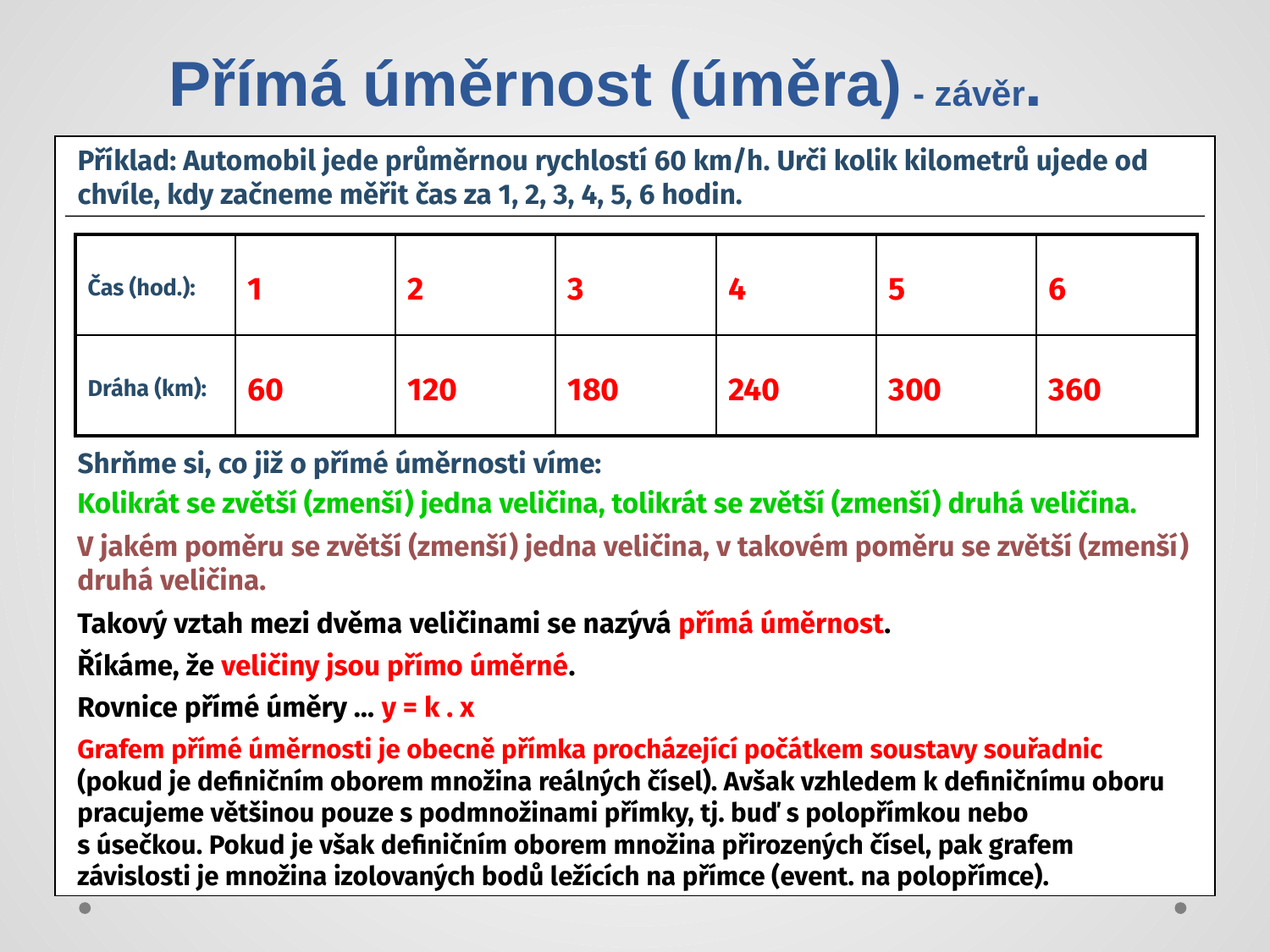

# Přímá úměrnost (úměra) - závěr.

Příklad: Automobil jede průměrnou rychlostí 60 km/h. Urči kolik kilometrů ujede od chvíle, kdy začneme měřit čas za 1, 2, 3, 4, 5, 6 hodin.

| Čas (hod.): | 1 | 2 | 3 | 4 | 5 | 6 |
| --- | --- | --- | --- | --- | --- | --- |
| Dráha (km): | 60 | 120 | 180 | 240 | 300 | 360 |
Shrňme si, co již o přímé úměrnosti víme:
Kolikrát se zvětší (zmenší) jedna veličina, tolikrát se zvětší (zmenší) druhá veličina.
V jakém poměru se zvětší (zmenší) jedna veličina, v takovém poměru se zvětší (zmenší) druhá veličina.
Takový vztah mezi dvěma veličinami se nazývá přímá úměrnost.
Říkáme, že veličiny jsou přímo úměrné.
Rovnice přímé úměry … y = k . x
Grafem přímé úměrnosti je obecně přímka procházející počátkem soustavy souřadnic (pokud je definičním oborem množina reálných čísel). Avšak vzhledem k definičnímu oboru pracujeme většinou pouze s podmnožinami přímky, tj. buď s polopřímkou nebo
s úsečkou. Pokud je však definičním oborem množina přirozených čísel, pak grafem závislosti je množina izolovaných bodů ležících na přímce (event. na polopřímce).